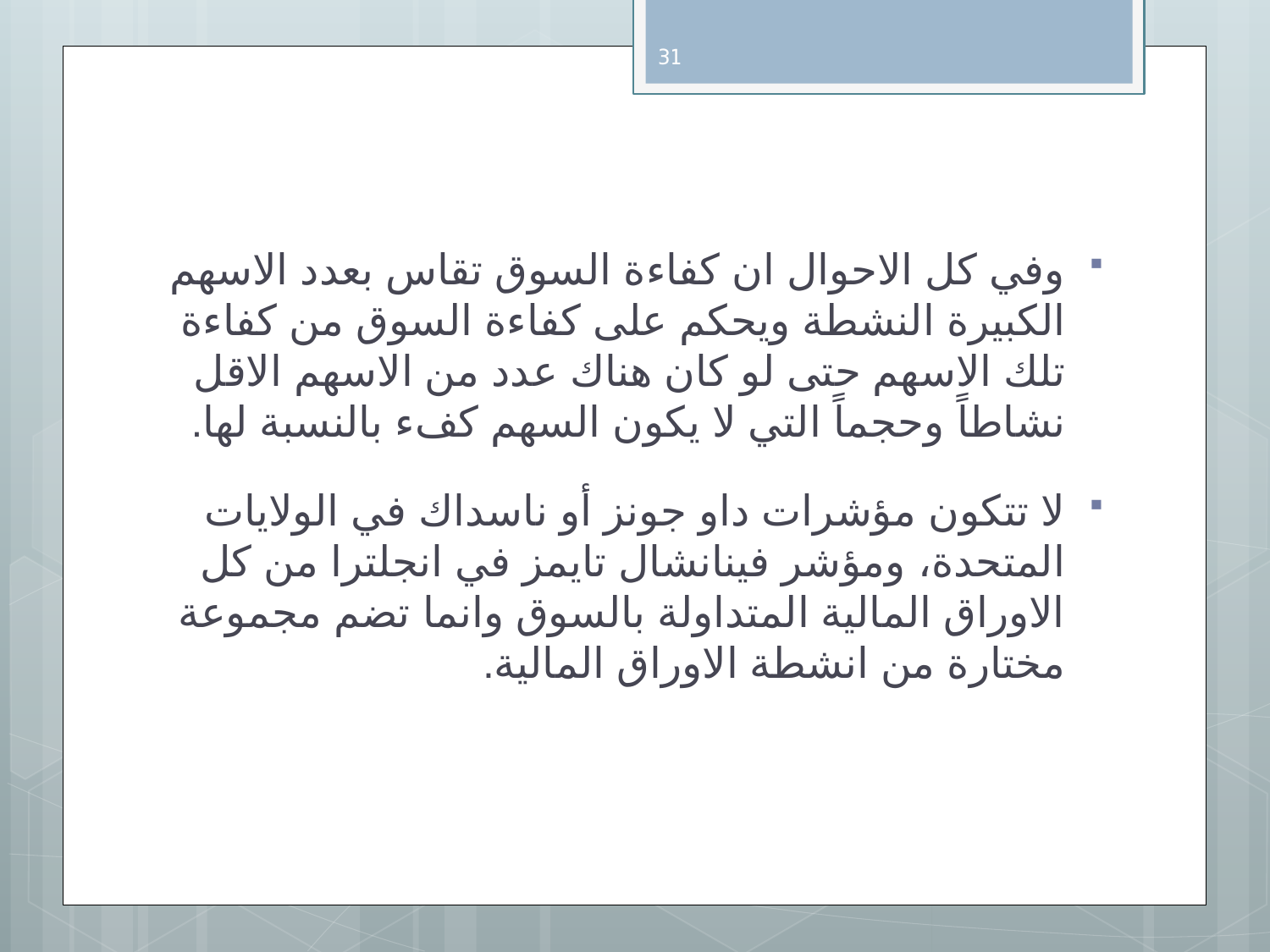

31
وفي كل الاحوال ان كفاءة السوق تقاس بعدد الاسهم الكبيرة النشطة ويحكم على كفاءة السوق من كفاءة تلك الاسهم حتى لو كان هناك عدد من الاسهم الاقل نشاطاً وحجماً التي لا يكون السهم كفء بالنسبة لها.

لا تتكون مؤشرات داو جونز أو ناسداك في الولايات المتحدة، ومؤشر فينانشال تايمز في انجلترا من كل الاوراق المالية المتداولة بالسوق وانما تضم مجموعة مختارة من انشطة الاوراق المالية.